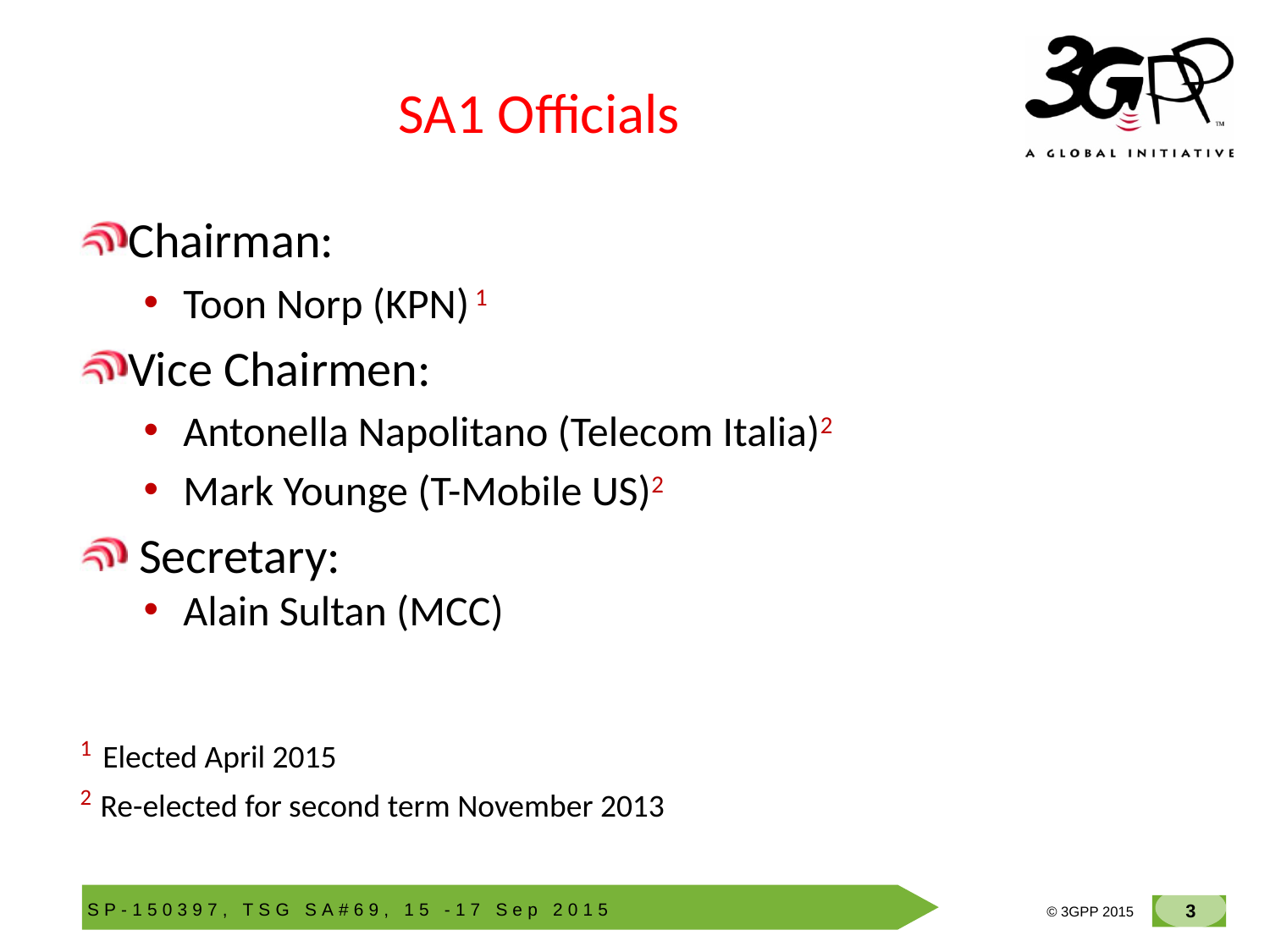

# SA1 Officials
Chairman:
Toon Norp (KPN) 1
Vice Chairmen:
Antonella Napolitano (Telecom Italia)2
Mark Younge (T-Mobile US)2
 Secretary:
Alain Sultan (MCC)

1 Elected April 2015
2 Re-elected for second term November 2013